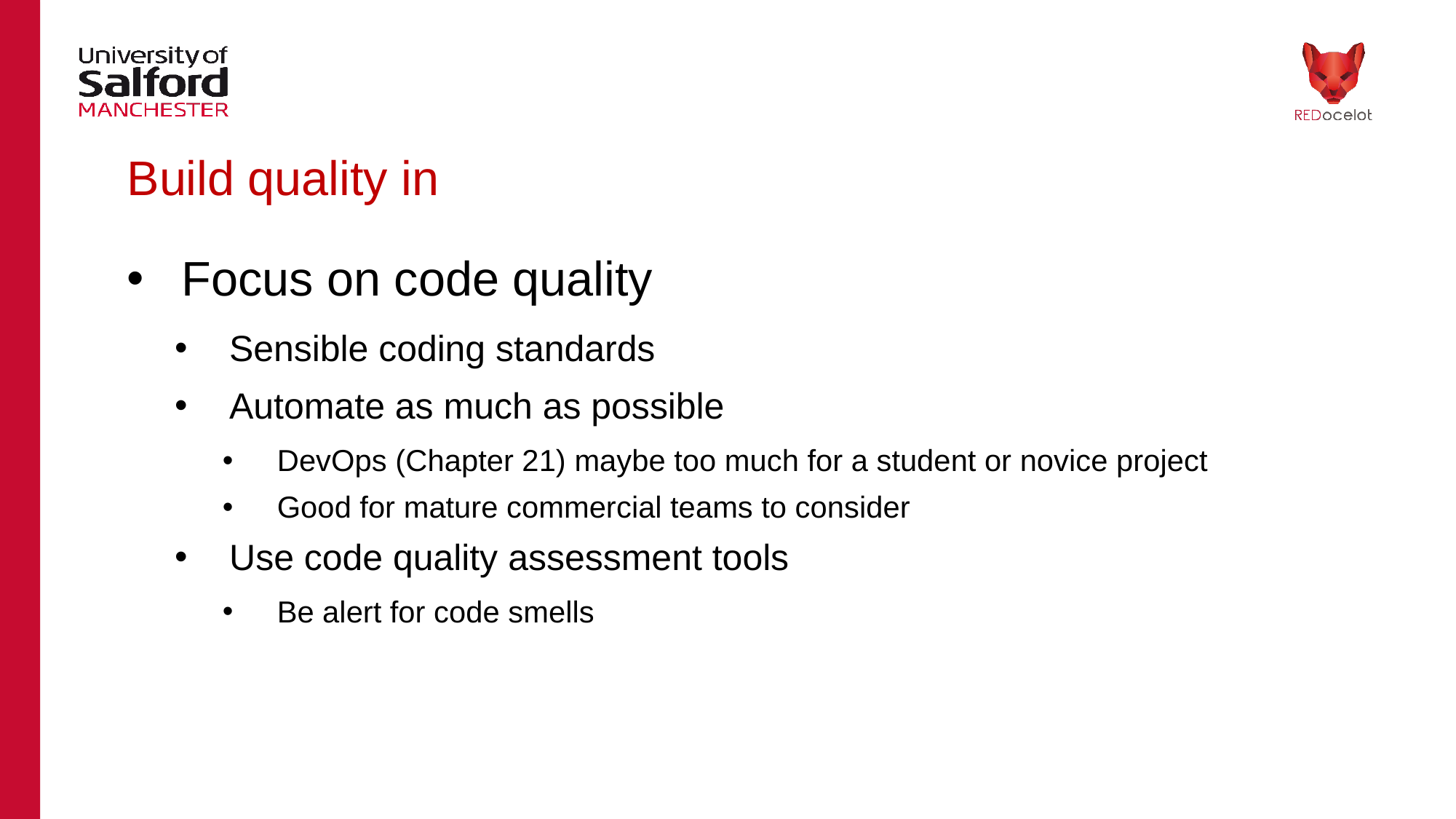

# Build quality in
Focus on code quality
Sensible coding standards
Automate as much as possible
DevOps (Chapter 21) maybe too much for a student or novice project
Good for mature commercial teams to consider
Use code quality assessment tools
Be alert for code smells